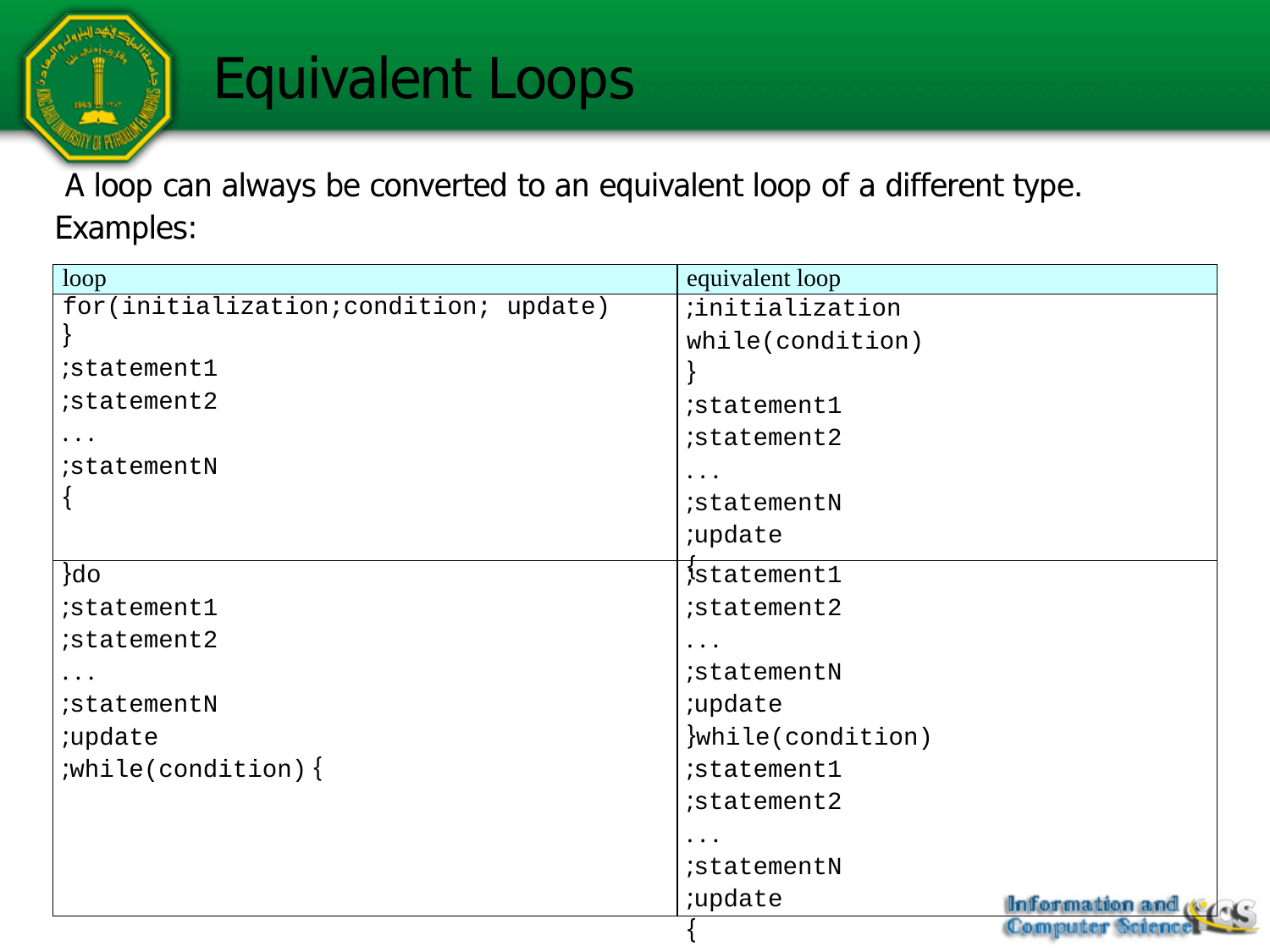

# Equivalent Loops
A loop can always be converted to an equivalent loop of a different type.
Examples:
| loop | equivalent loop |
| --- | --- |
| for(initialization;condition; update) { statement1; statement2; . . . statementN; } | initialization; while(condition) { statement1; statement2; . . . statementN; update; } |
| do{ statement1; statement2; . . . statementN; update; } while(condition); | statement1; statement2; . . . statementN; update; while(condition){ statement1; statement2; . . . statementN; update; } |